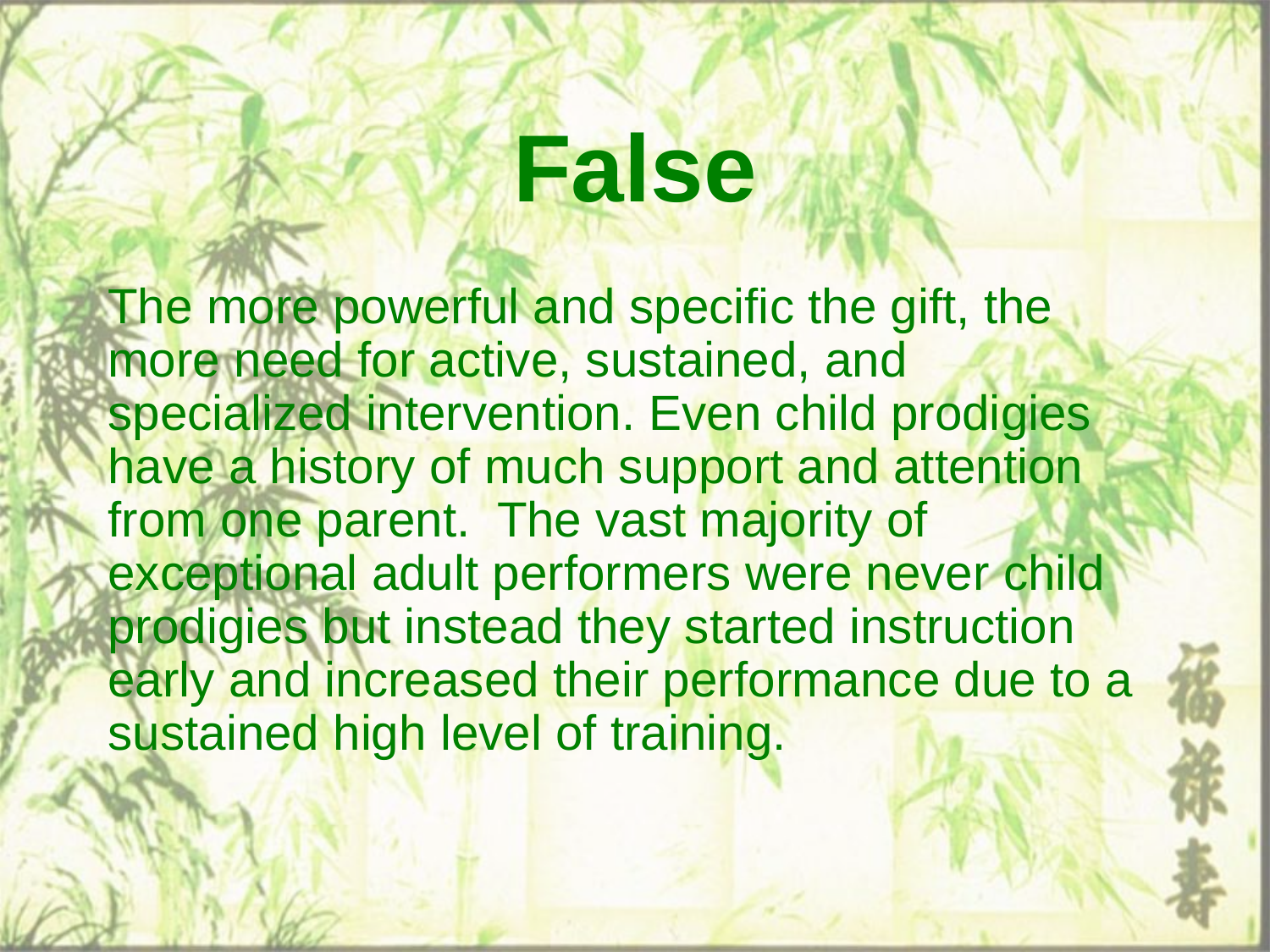

# False
The more powerful and specific the gift, the more need for active, sustained, and specialized intervention. Even child prodigies have a history of much support and attention from one parent.  The vast majority of exceptional adult performers were never child prodigies but instead they started instruction early and increased their performance due to a sustained high level of training.